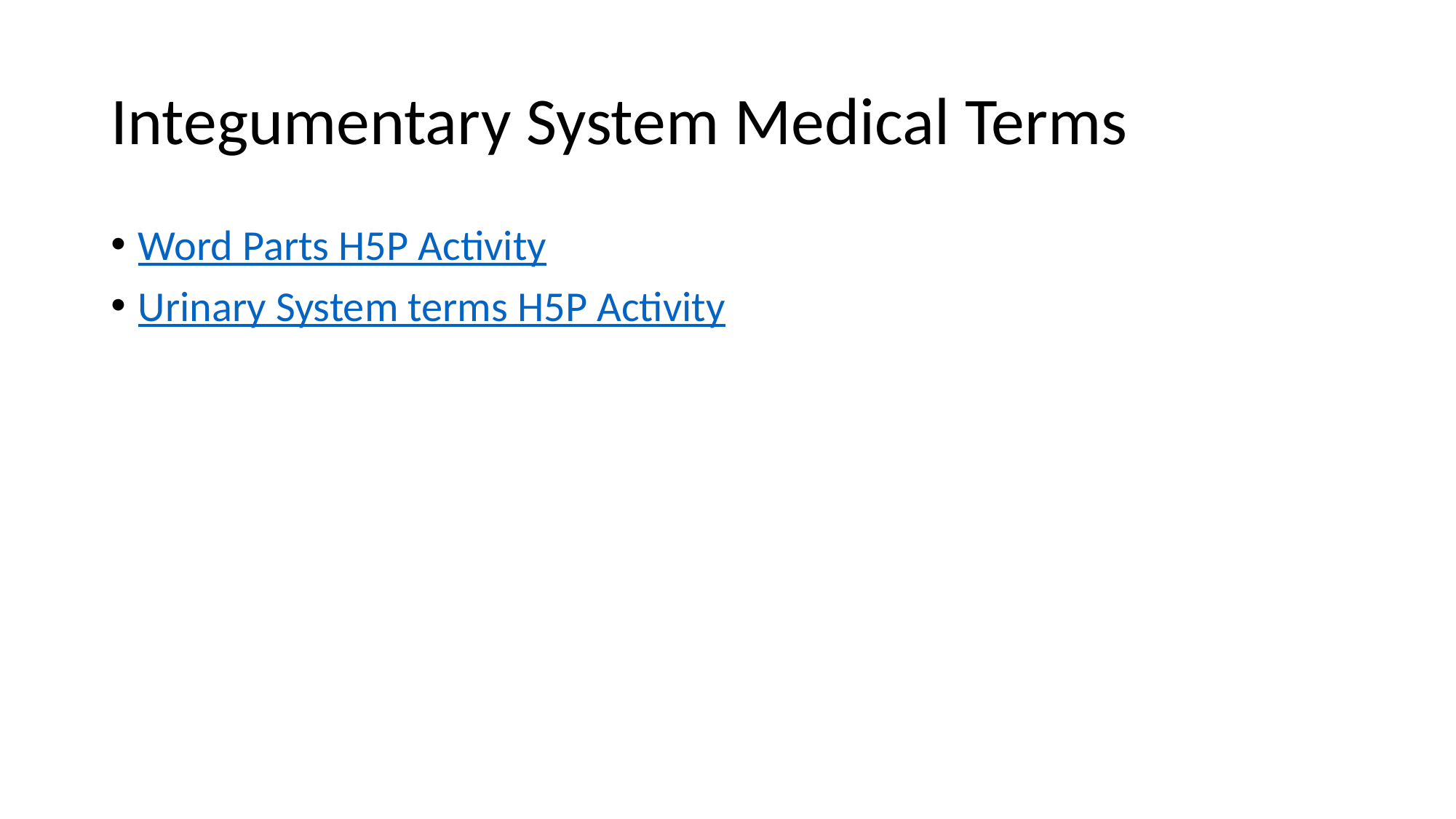

# Integumentary System Medical Terms
Word Parts H5P Activity
Urinary System terms H5P Activity